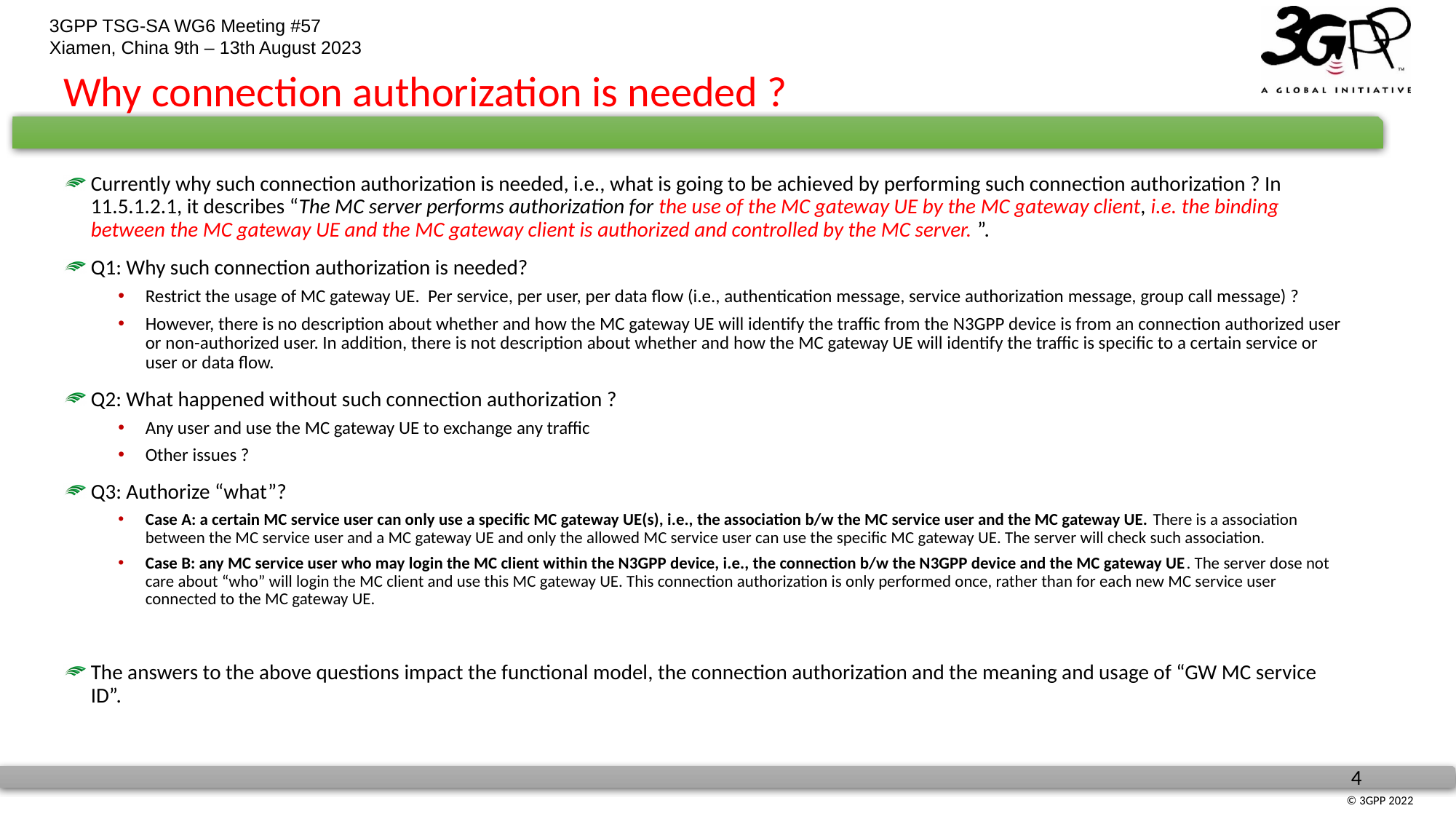

# Why connection authorization is needed ?
Currently why such connection authorization is needed, i.e., what is going to be achieved by performing such connection authorization ? In 11.5.1.2.1, it describes “The MC server performs authorization for the use of the MC gateway UE by the MC gateway client, i.e. the binding between the MC gateway UE and the MC gateway client is authorized and controlled by the MC server. ”.
Q1: Why such connection authorization is needed?
Restrict the usage of MC gateway UE.  Per service, per user, per data flow (i.e., authentication message, service authorization message, group call message) ?
However, there is no description about whether and how the MC gateway UE will identify the traffic from the N3GPP device is from an connection authorized user or non-authorized user. In addition, there is not description about whether and how the MC gateway UE will identify the traffic is specific to a certain service or user or data flow.
Q2: What happened without such connection authorization ?
Any user and use the MC gateway UE to exchange any traffic
Other issues ?
Q3: Authorize “what”?
Case A: a certain MC service user can only use a specific MC gateway UE(s), i.e., the association b/w the MC service user and the MC gateway UE. There is a association between the MC service user and a MC gateway UE and only the allowed MC service user can use the specific MC gateway UE. The server will check such association.
Case B: any MC service user who may login the MC client within the N3GPP device, i.e., the connection b/w the N3GPP device and the MC gateway UE. The server dose not care about “who” will login the MC client and use this MC gateway UE. This connection authorization is only performed once, rather than for each new MC service user connected to the MC gateway UE.

The answers to the above questions impact the functional model, the connection authorization and the meaning and usage of “GW MC service ID”.